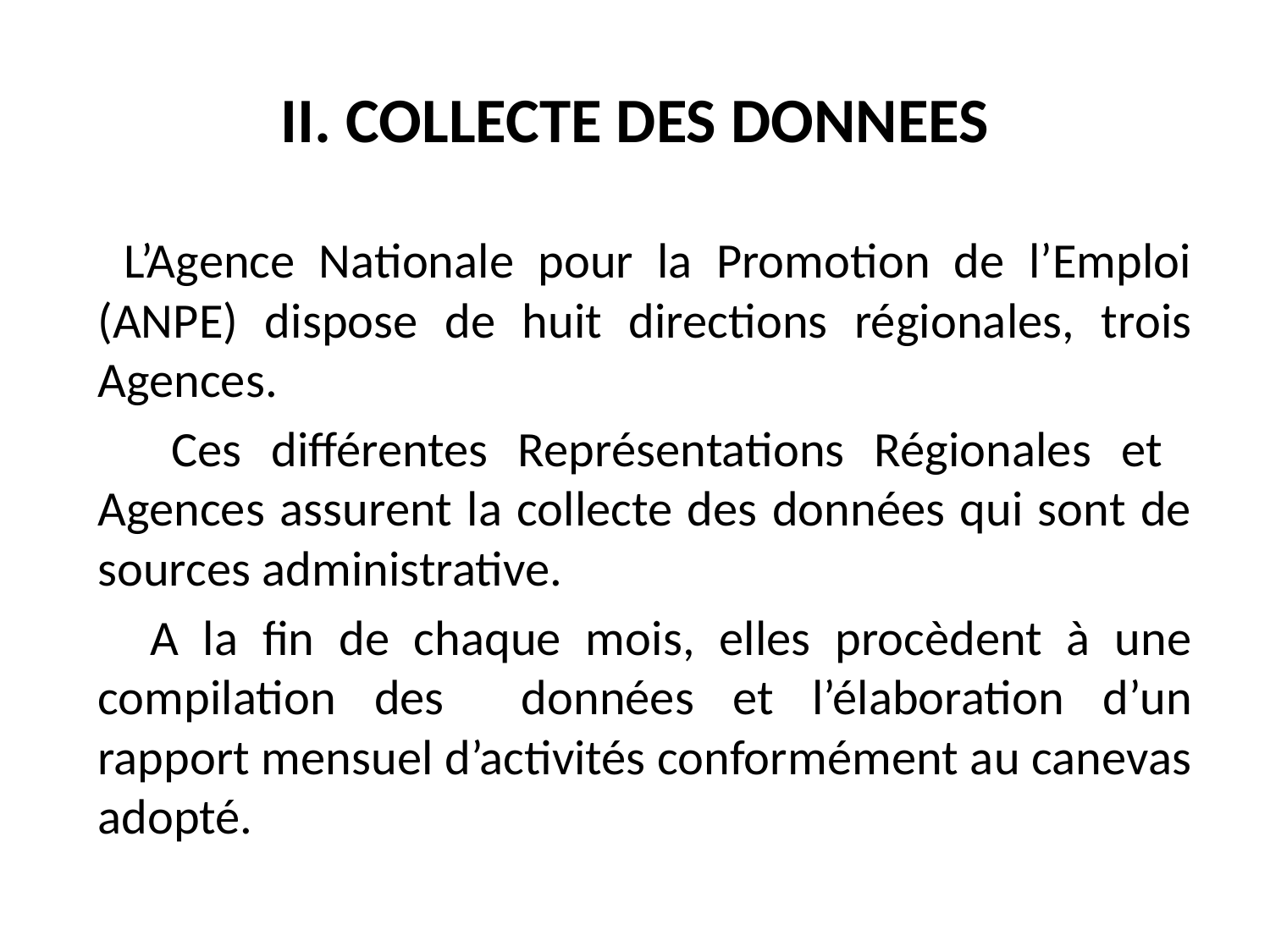

# II. COLLECTE DES DONNEES
   L’Agence Nationale pour la Promotion de l’Emploi (ANPE) dispose de huit directions régionales, trois Agences.
    Ces différentes Représentations Régionales et  Agences assurent la collecte des données qui sont de sources administrative.
    A la fin de chaque mois, elles procèdent à une compilation des  données et l’élaboration d’un rapport mensuel d’activités conformément au canevas adopté.